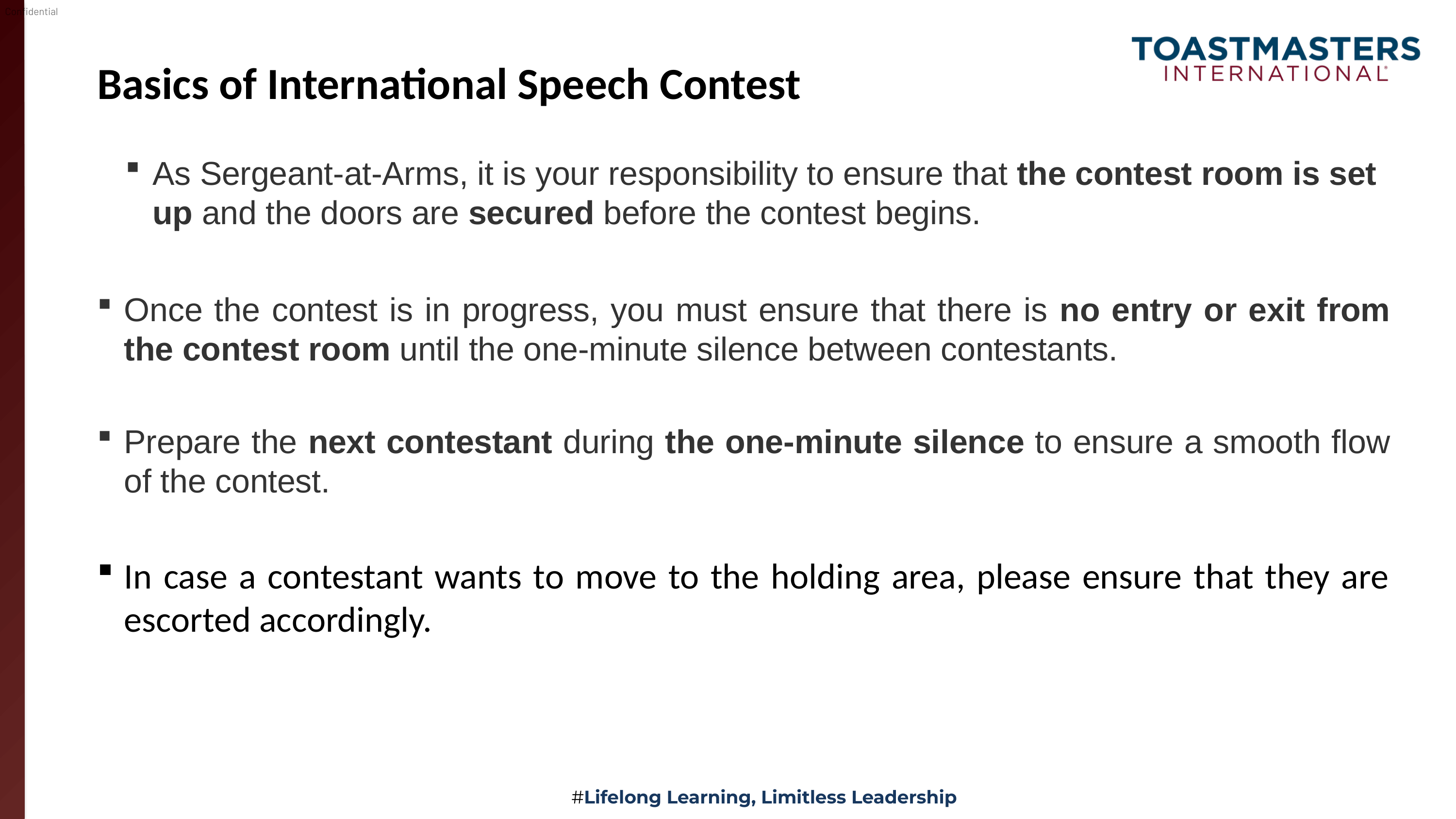

# Basics of International Speech Contest
As Sergeant-at-Arms, it is your responsibility to ensure that the contest room is set up and the doors are secured before the contest begins.

Once the contest is in progress, you must ensure that there is no entry or exit from the contest room until the one-minute silence between contestants.

Prepare the next contestant during the one-minute silence to ensure a smooth flow of the contest.

In case a contestant wants to move to the holding area, please ensure that they are escorted accordingly.